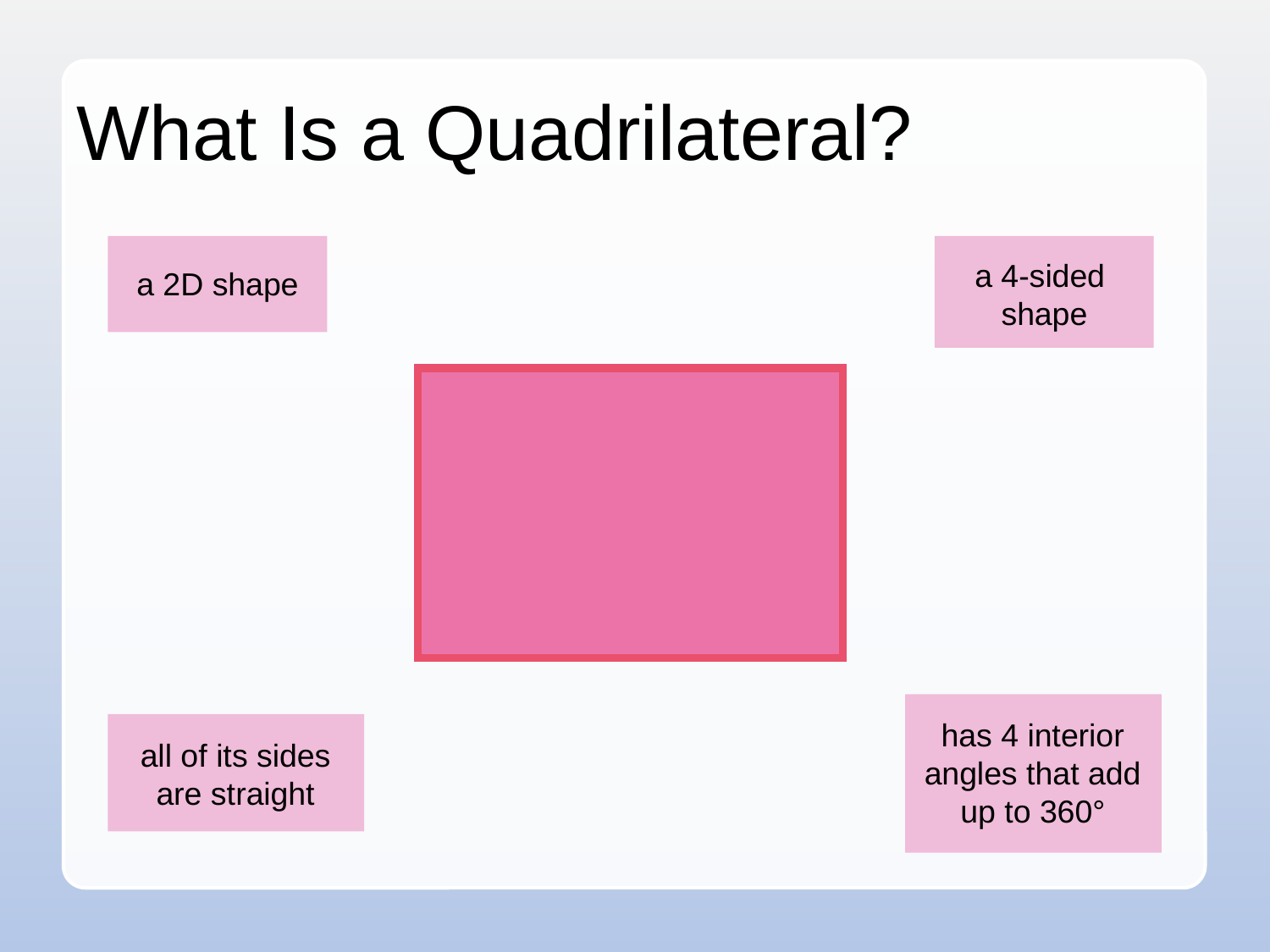

# What Is a Quadrilateral?

a 2D shape

a 4-sided
shape

has 4 interior angles that add up to 360°

all of its sides are straight